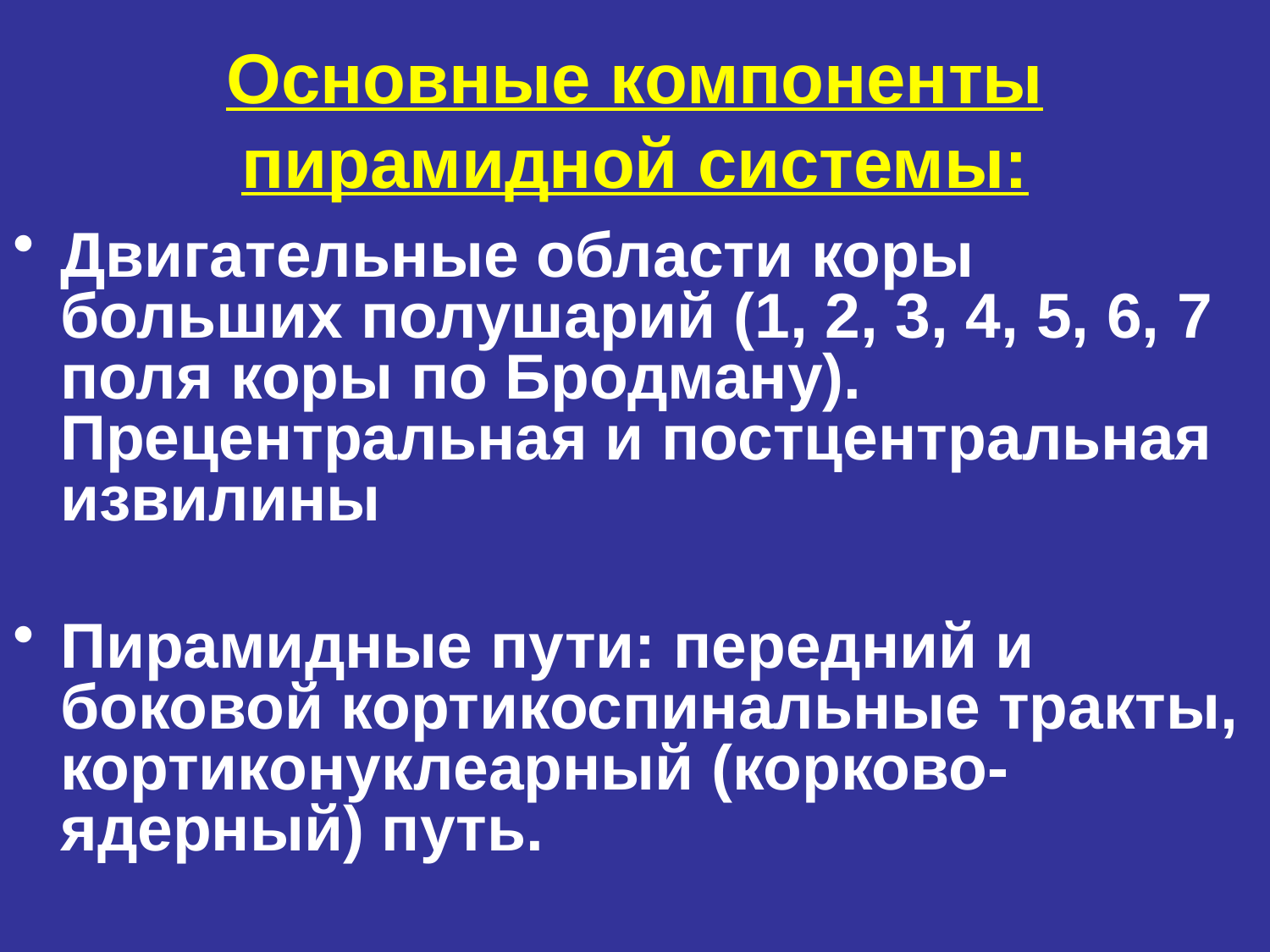

# Основные компоненты пирамидной системы:
Двигательные области коры больших полушарий (1, 2, 3, 4, 5, 6, 7 поля коры по Бродману). Прецентральная и постцентральная извилины

Пирамидные пути: передний и боковой кортикоспинальные тракты, кортиконуклеарный (корково-ядерный) путь.